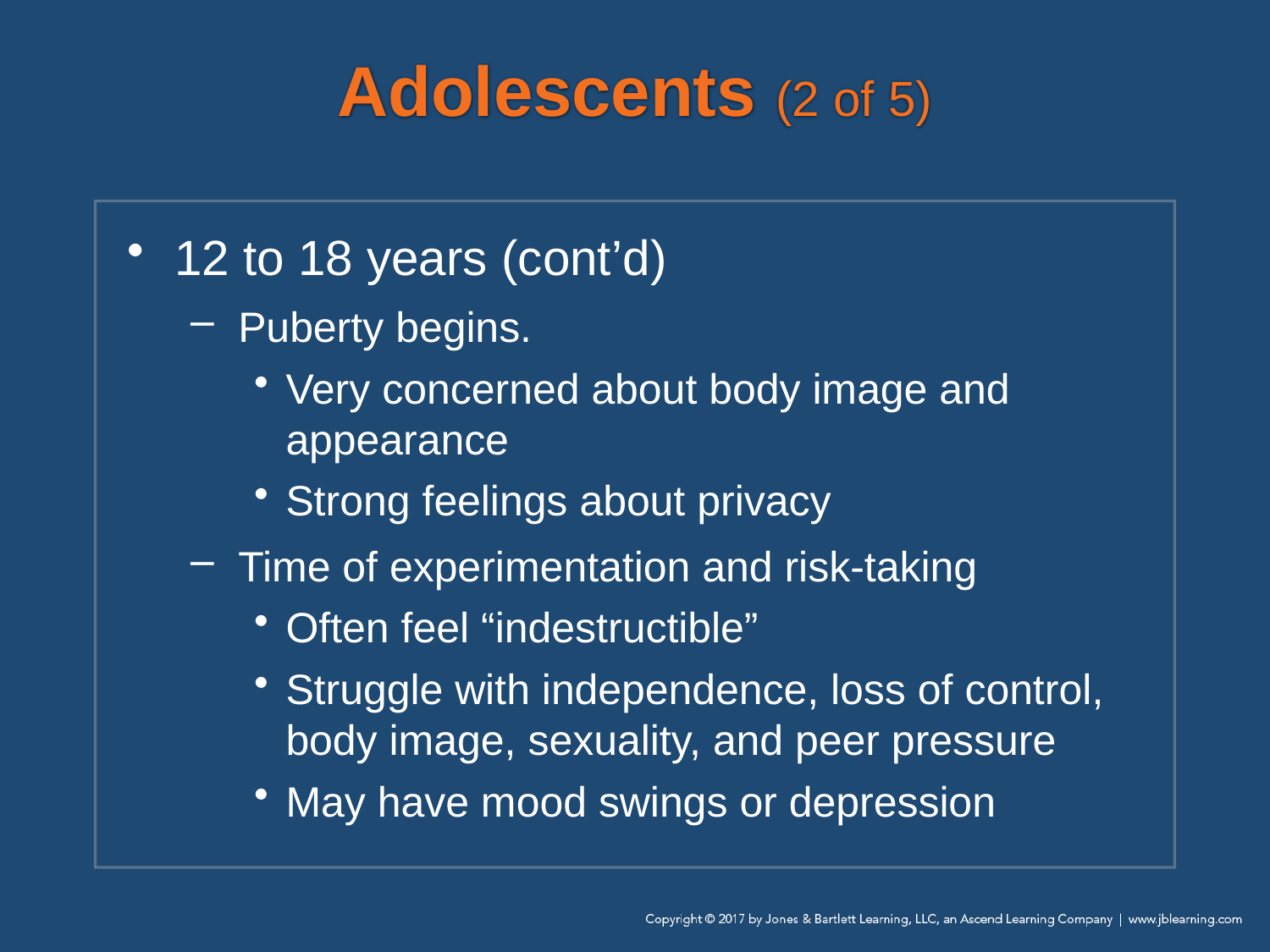

# Adolescents (2 of 5)
12 to 18 years (cont’d)
Puberty begins.
Very concerned about body image and appearance
Strong feelings about privacy
Time of experimentation and risk-taking
Often feel “indestructible”
Struggle with independence, loss of control, body image, sexuality, and peer pressure
May have mood swings or depression